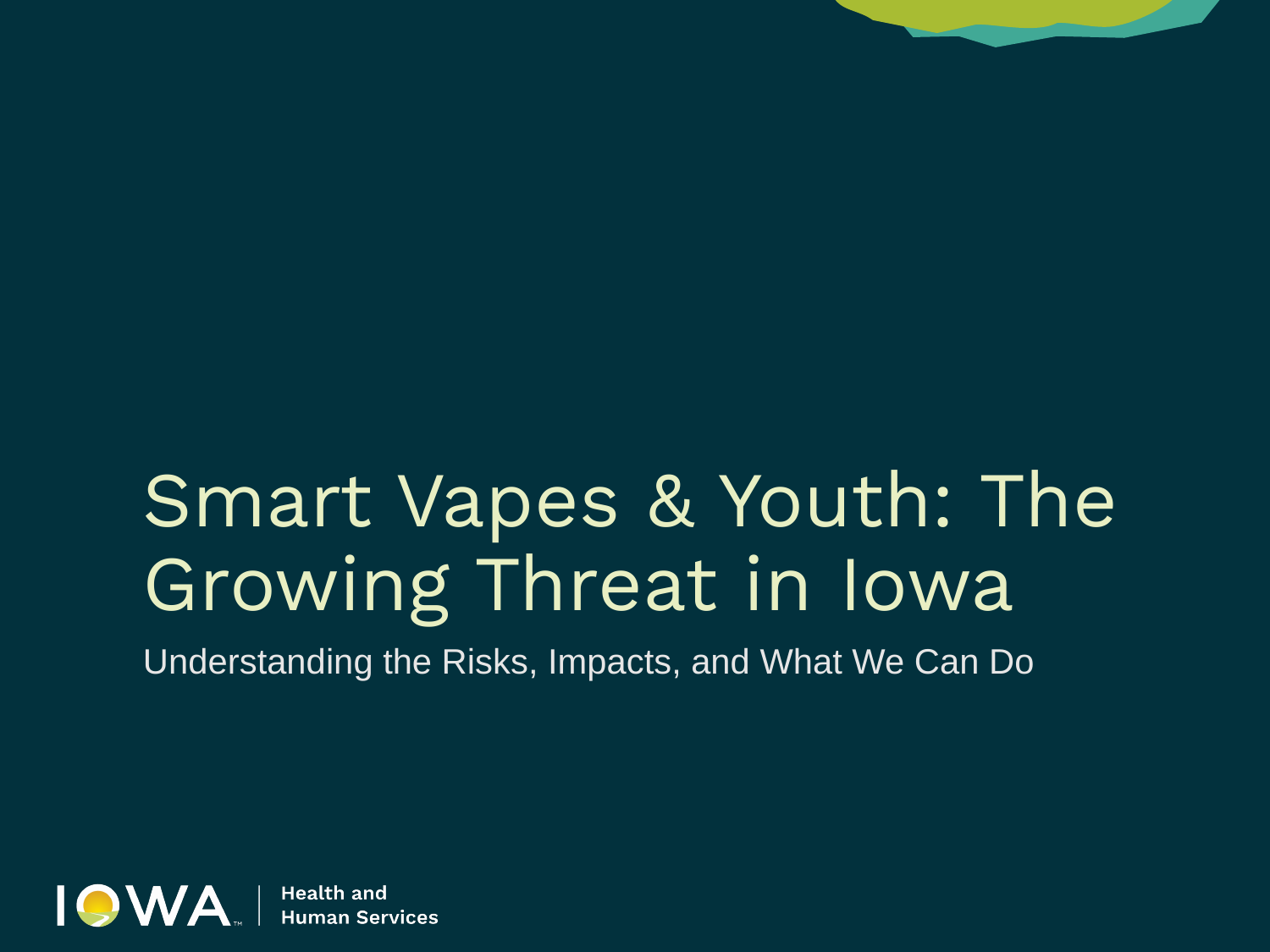

# Smart Vapes & Youth: The Growing Threat in Iowa
Understanding the Risks, Impacts, and What We Can Do